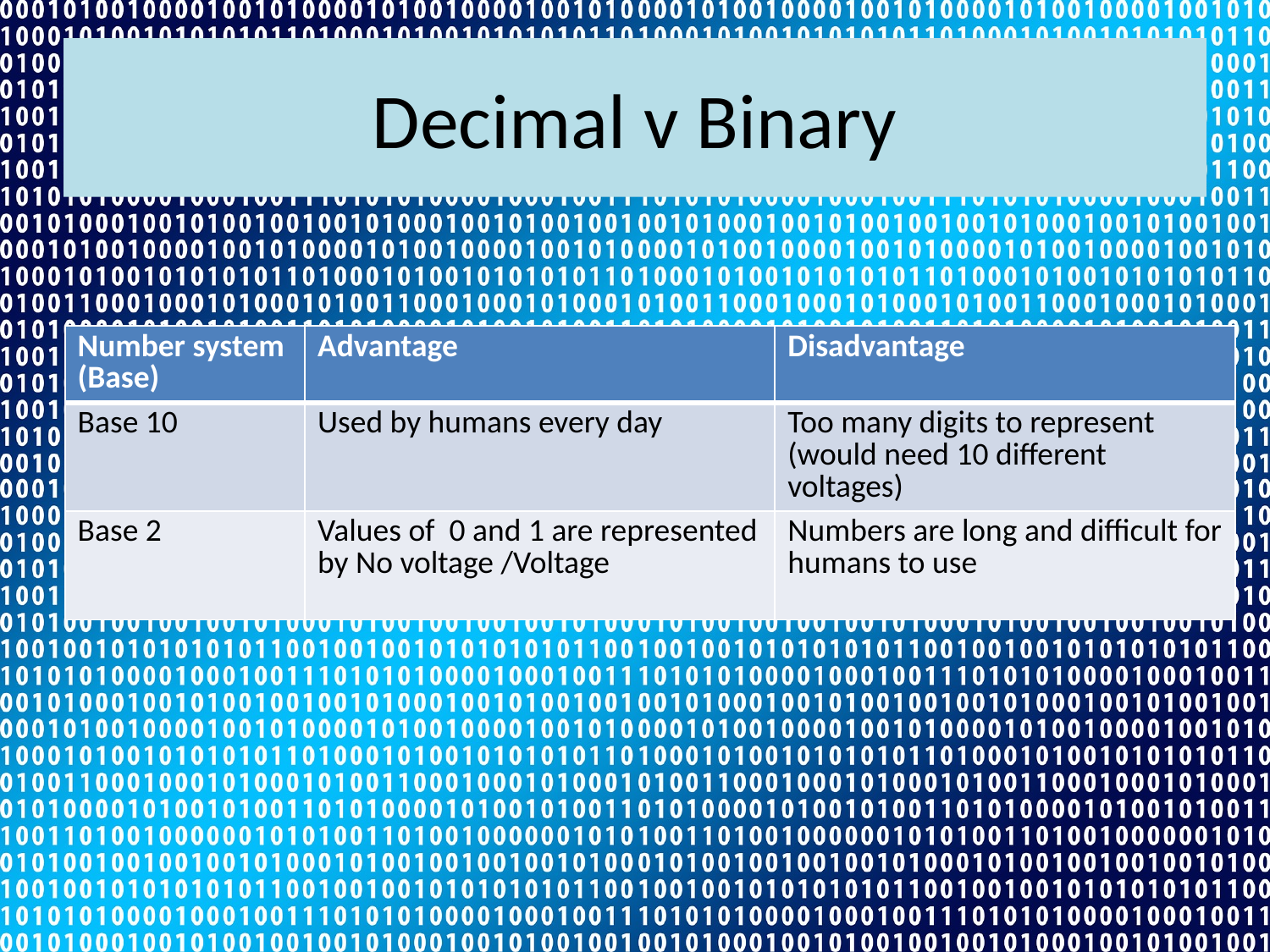

# Decimal v Binary
| Number system (Base) | Advantage | Disadvantage |
| --- | --- | --- |
| Base 10 | Used by humans every day | Too many digits to represent (would need 10 different voltages) |
| Base 2 | Values of 0 and 1 are represented by No voltage /Voltage | Numbers are long and difficult for humans to use |